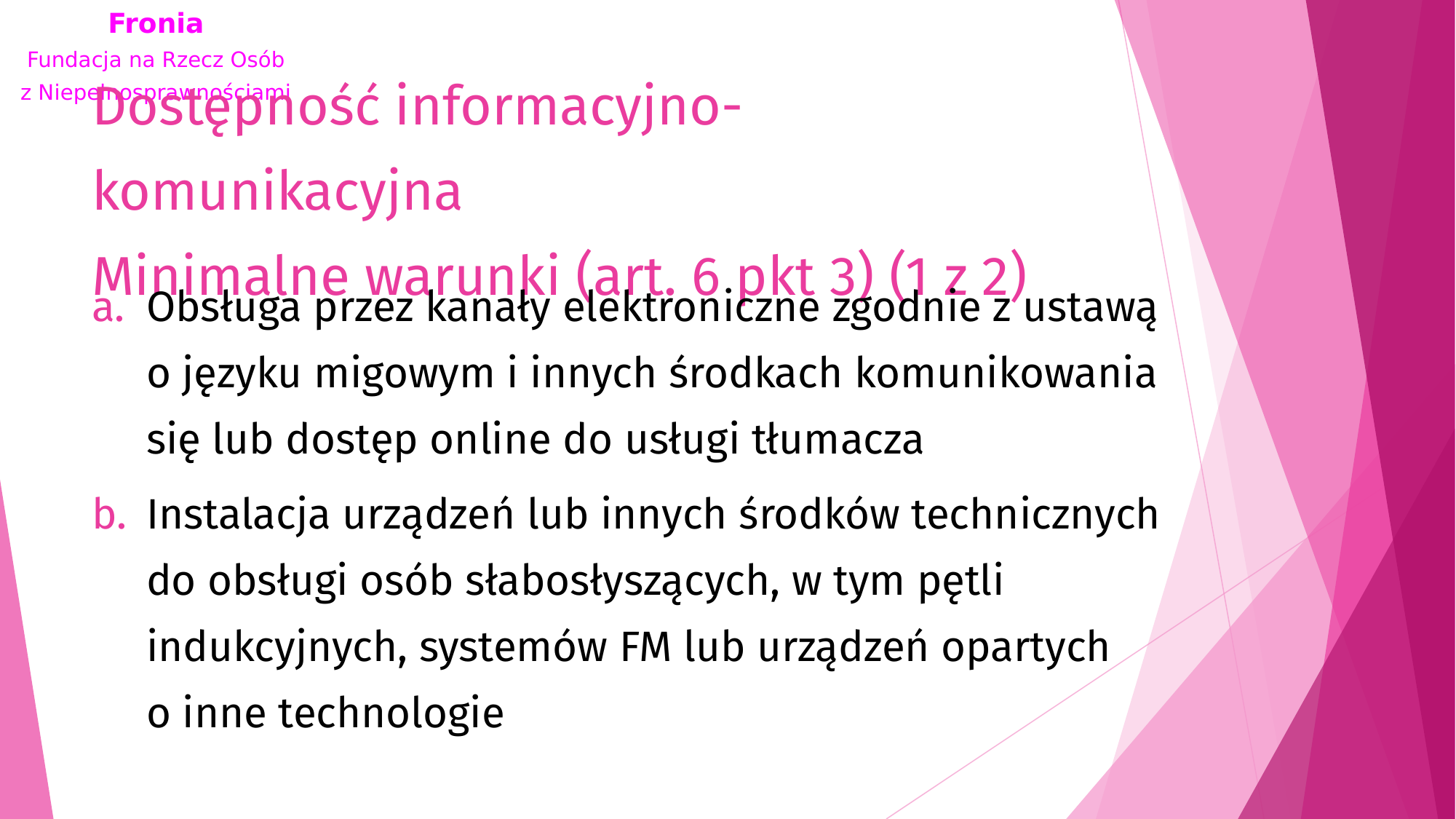

# Dostępność informacyjno-komunikacyjna Minimalne warunki (art. 6 pkt 3) (1 z 2)
Obsługa przez kanały elektroniczne zgodnie z ustawą o języku migowym i innych środkach komunikowania się lub dostęp online do usługi tłumacza
Instalacja urządzeń lub innych środków technicznych do obsługi osób słabosłyszących, w tym pętli indukcyjnych, systemów FM lub urządzeń opartych o inne technologie